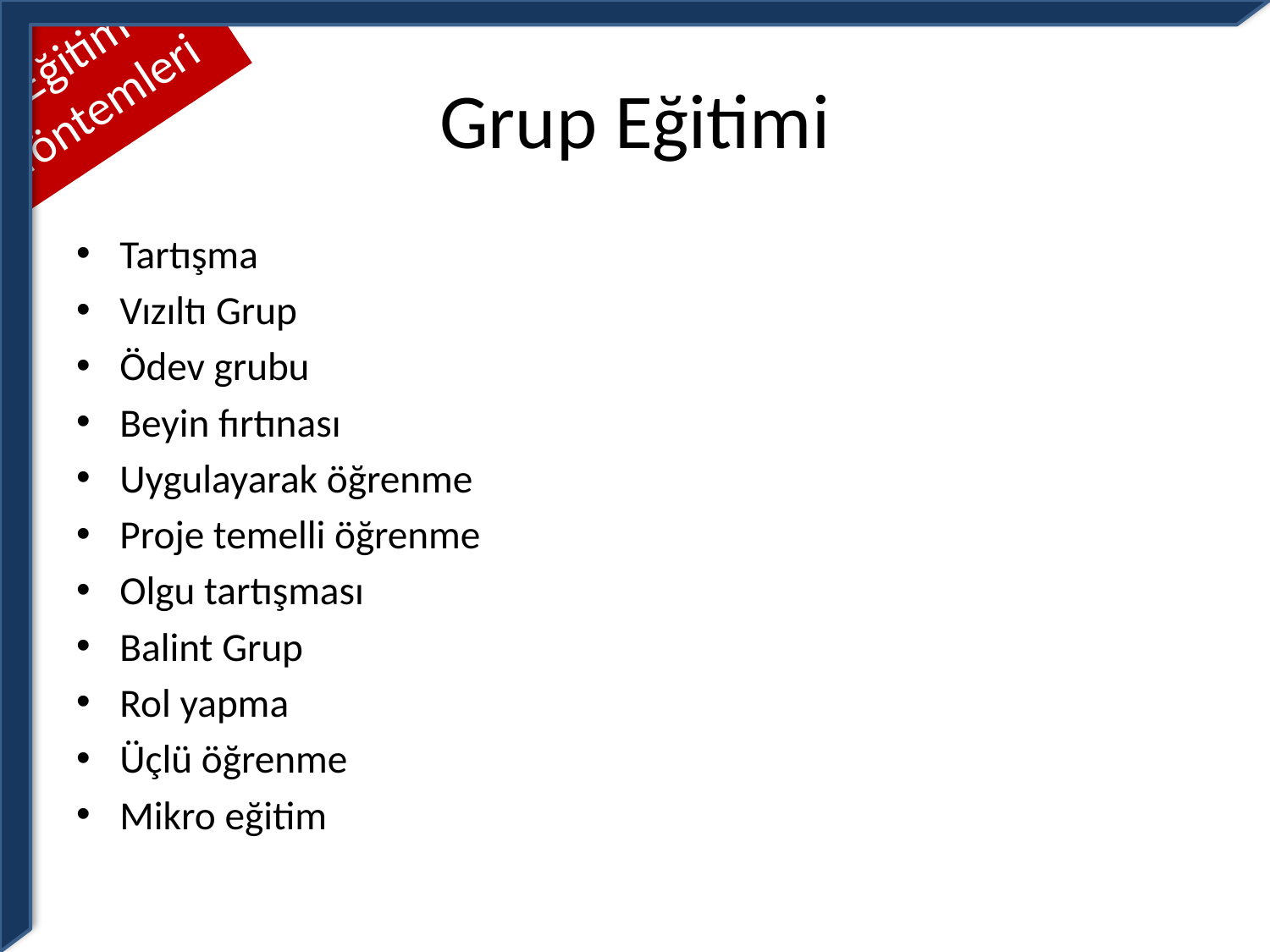

Eğitim Yöntemleri
# Grup Eğitimi
Tartışma
Vızıltı Grup
Ödev grubu
Beyin fırtınası
Uygulayarak öğrenme
Proje temelli öğrenme
Olgu tartışması
Balint Grup
Rol yapma
Üçlü öğrenme
Mikro eğitim